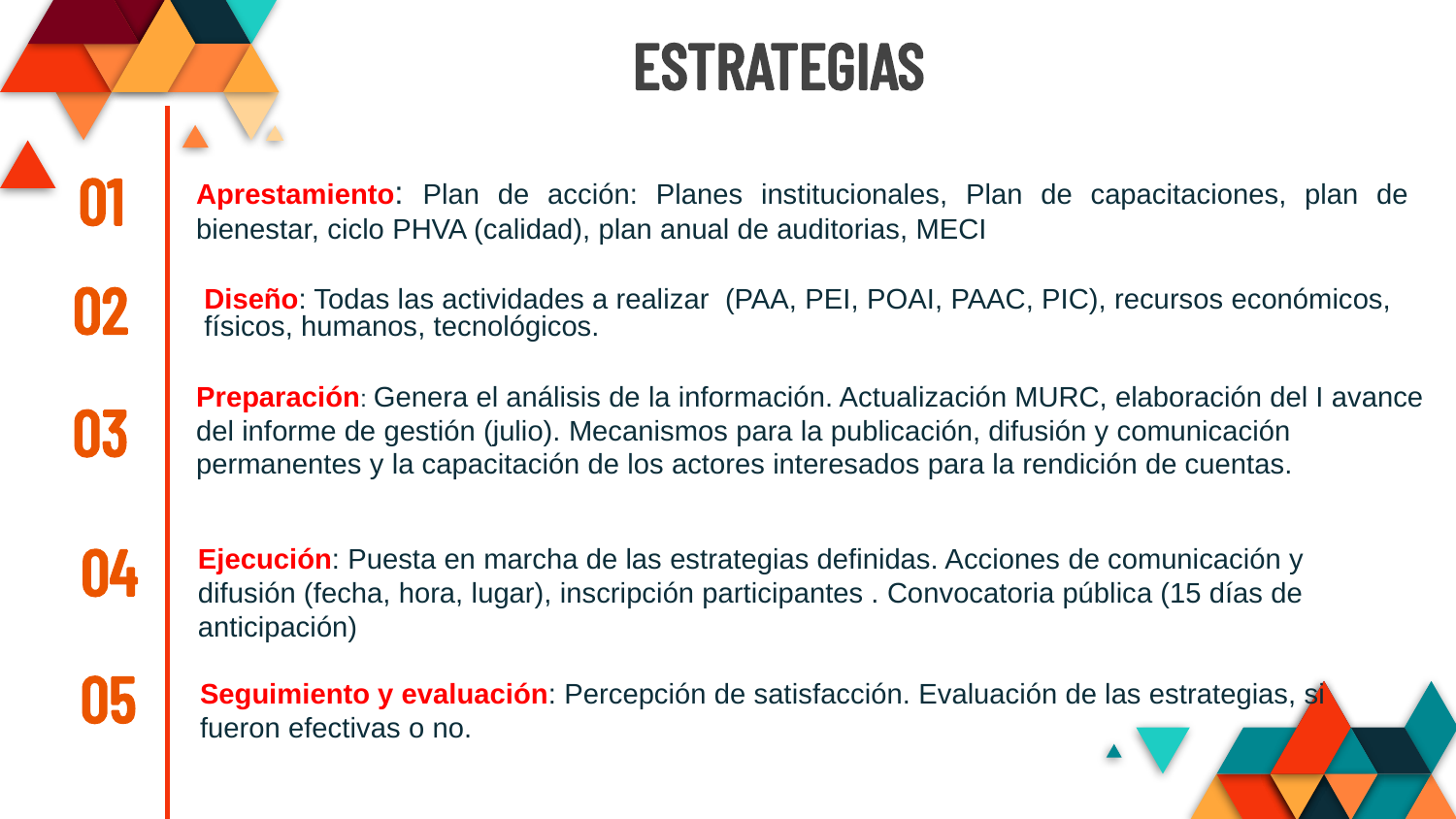

ESTRATEGIAS
01
Aprestamiento: Plan de acción: Planes institucionales, Plan de capacitaciones, plan de bienestar, ciclo PHVA (calidad), plan anual de auditorias, MECI
02
Diseño: Todas las actividades a realizar  (PAA, PEI, POAI, PAAC, PIC), recursos económicos, físicos, humanos, tecnológicos.
Preparación: Genera el análisis de la información. Actualización MURC, elaboración del I avance del informe de gestión (julio). Mecanismos para la publicación, difusión y comunicación permanentes y la capacitación de los actores interesados para la rendición de cuentas.
03
04
Ejecución: Puesta en marcha de las estrategias definidas. Acciones de comunicación y difusión (fecha, hora, lugar), inscripción participantes . Convocatoria pública (15 días de anticipación)
05
Seguimiento y evaluación: Percepción de satisfacción. Evaluación de las estrategias, si fueron efectivas o no.